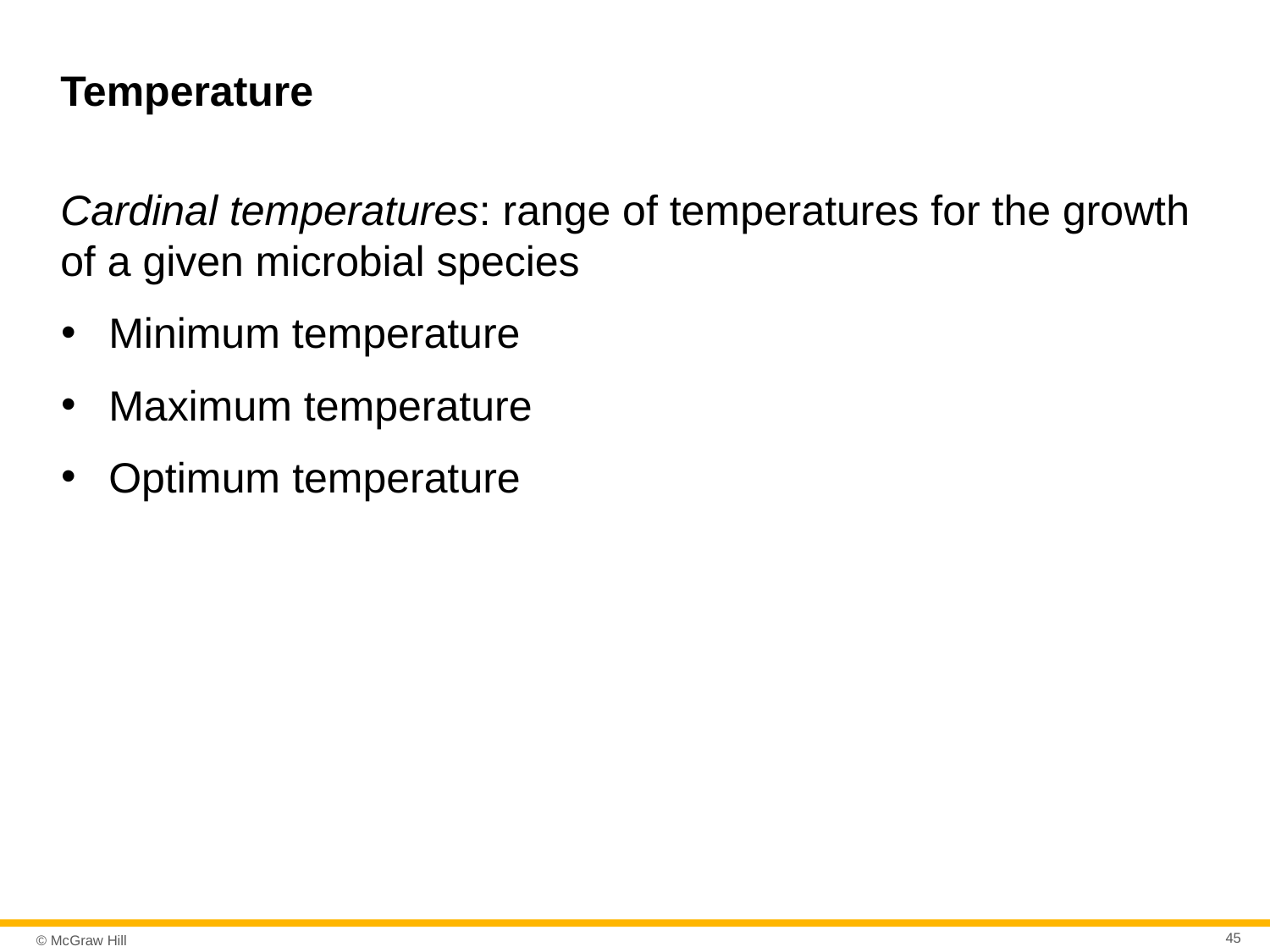

# Temperature
Cardinal temperatures: range of temperatures for the growth of a given microbial species
Minimum temperature
Maximum temperature
Optimum temperature